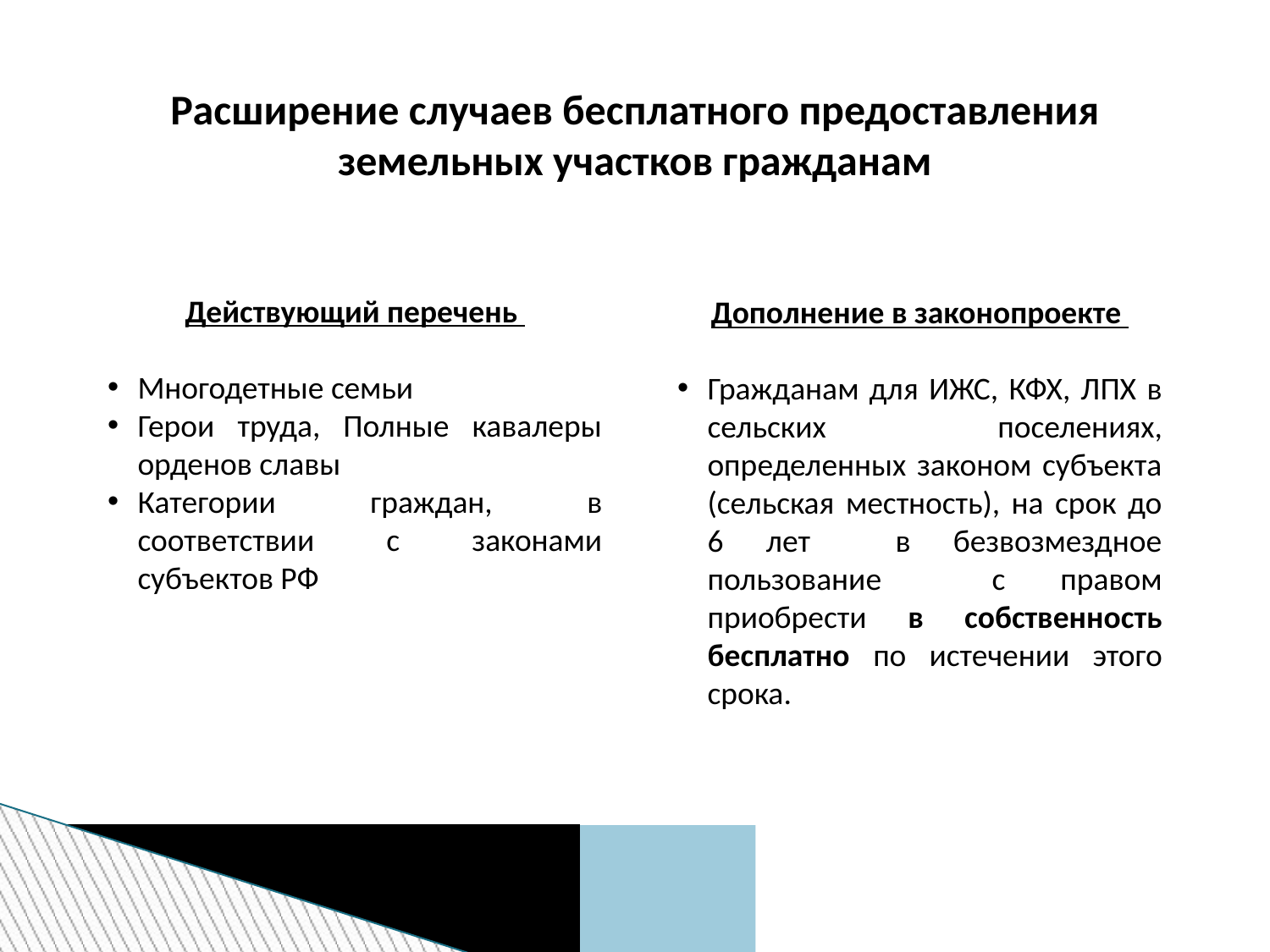

Расширение случаев бесплатного предоставления земельных участков гражданам
Действующий перечень

Многодетные семьи
Герои труда, Полные кавалеры орденов славы
Категории граждан, в соответствии с законами субъектов РФ

Дополнение в законопроекте

Гражданам для ИЖС, КФХ, ЛПХ в сельских поселениях, определенных законом субъекта (сельская местность), на срок до 6 лет  в безвозмездное пользование  с правом приобрести в собственность бесплатно по истечении этого срока.